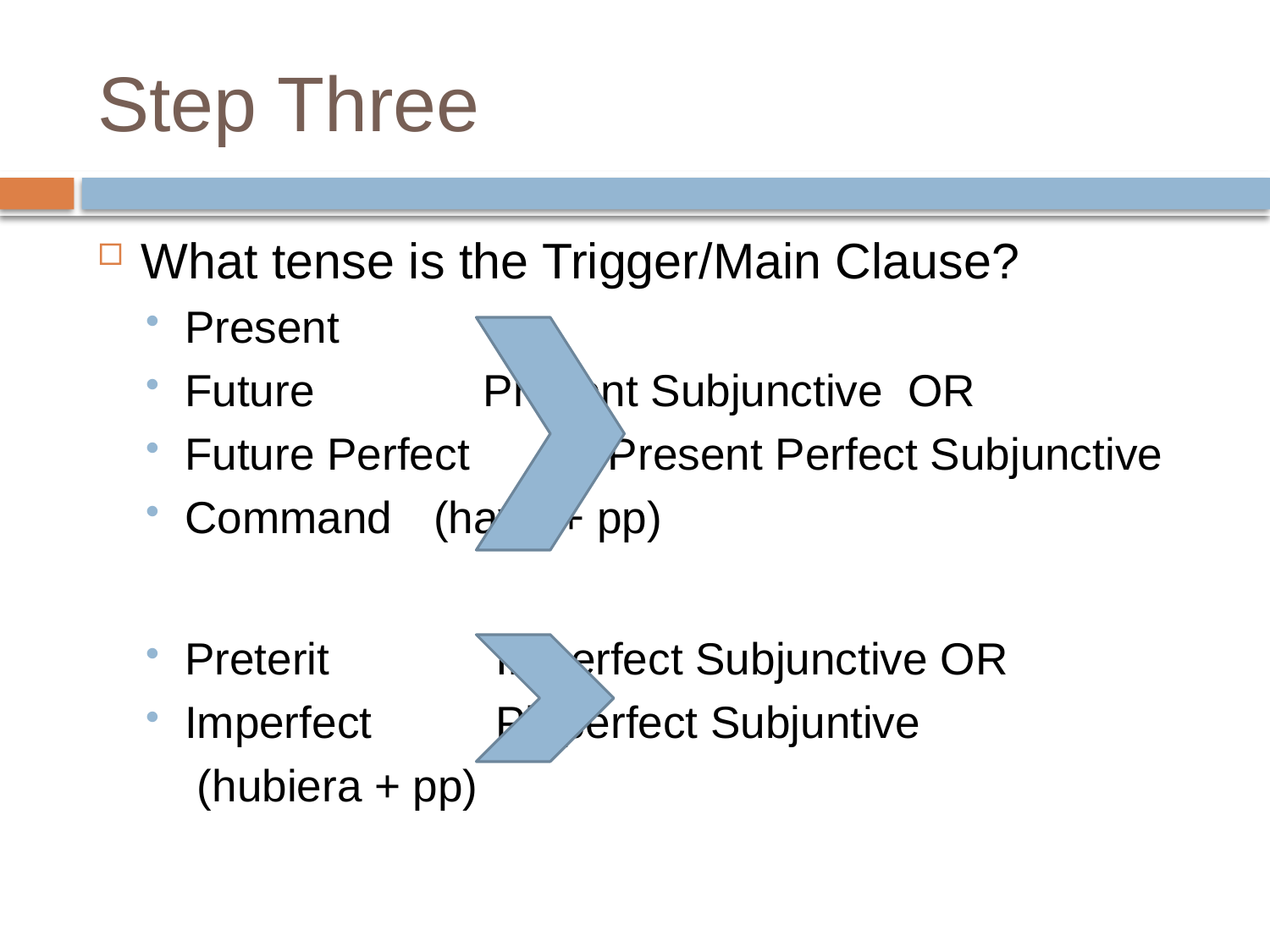

# Step Three
What tense is the Trigger/Main Clause?
Present
Future			    Present Subjunctive  OR
Future Perfect		    Present Perfect Subjunctive
Command			(haya + pp)

Preterit			     Imperfect Subjunctive OR
Imperfect		     Pluperfect Subjuntive
						 (hubiera + pp)